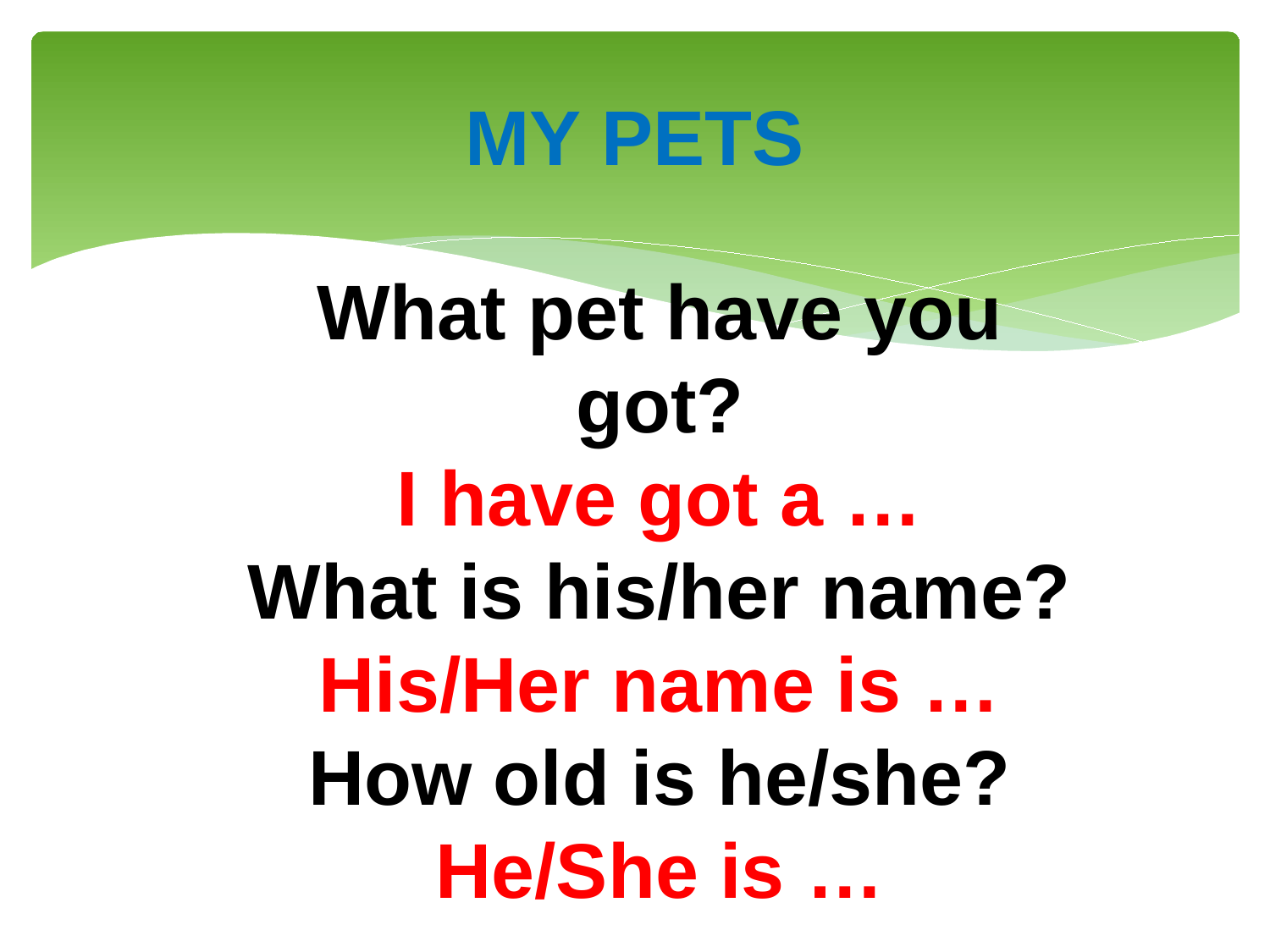

# MY PETS
What pet have you got?
I have got a …
What is his/her name?
His/Her name is …
How old is he/she?
He/She is …